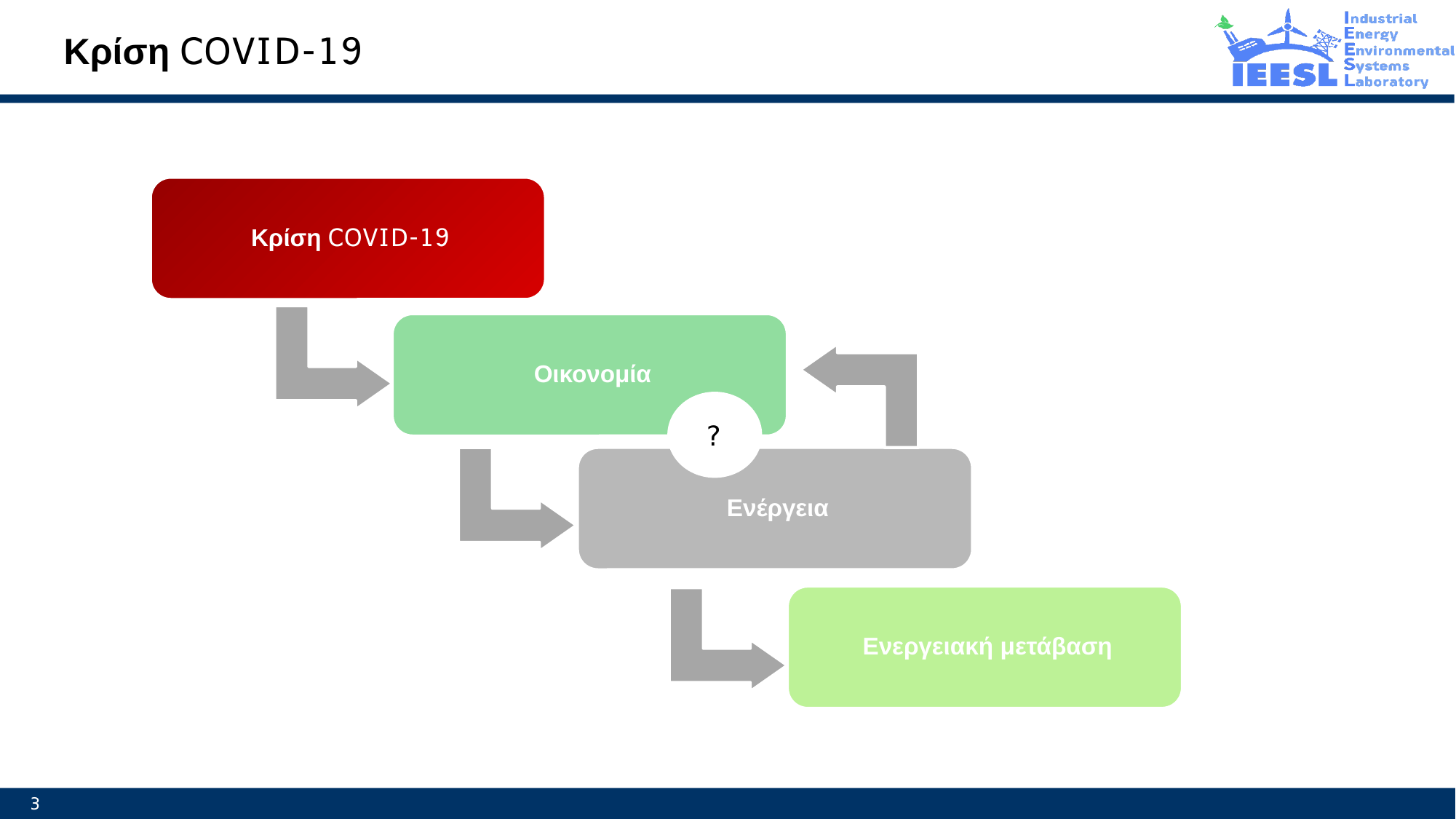

# Κρίση COVID-19
Κρίση COVID-19
Οικονομία
Ενέργεια
Ενεργειακή μετάβαση

?
3